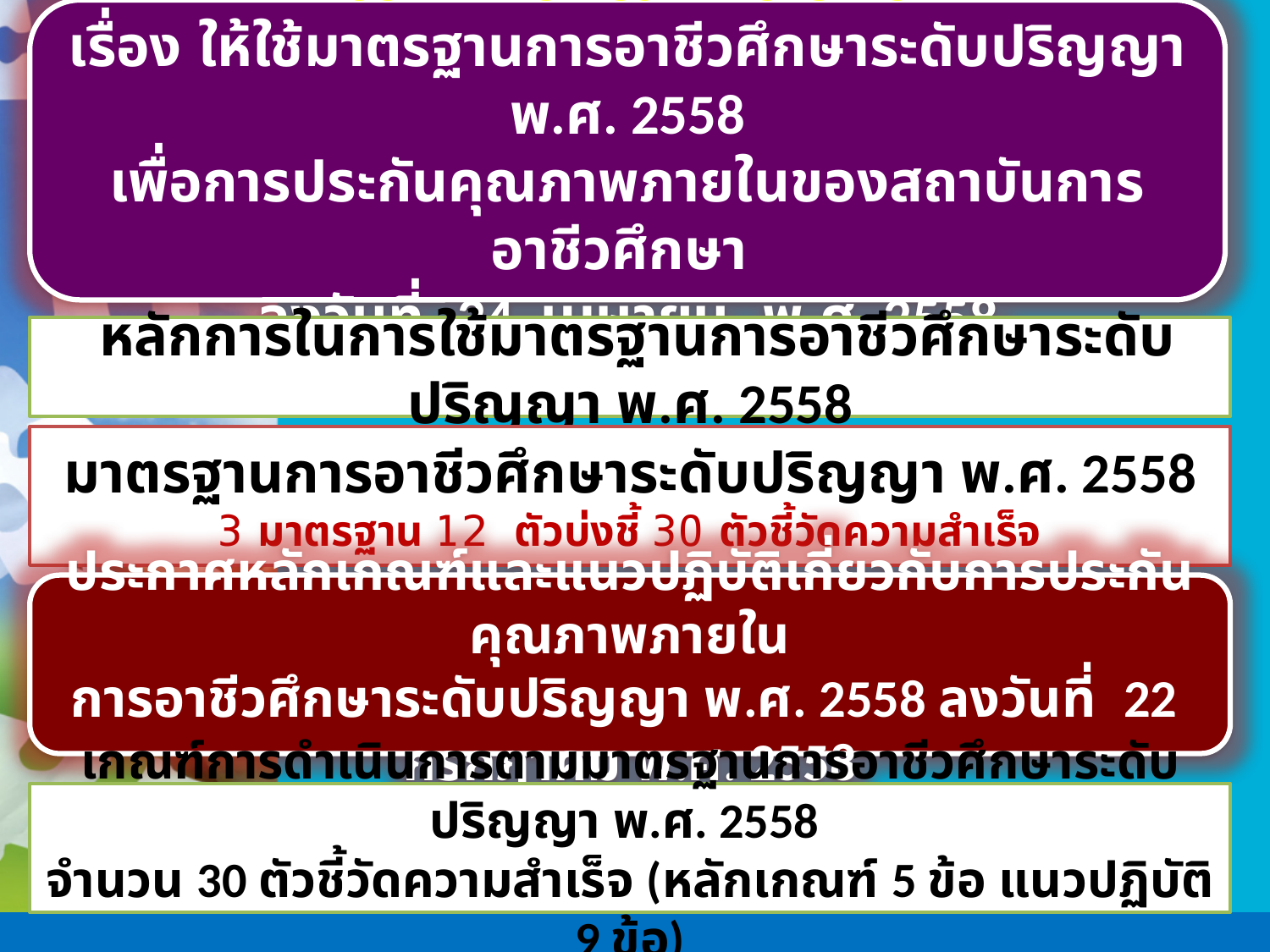

ประกาศกระทรวงศึกษาธิการ
เรื่อง ให้ใช้มาตรฐานการอาชีวศึกษาระดับปริญญา พ.ศ. 2558
เพื่อการประกันคุณภาพภายในของสถาบันการอาชีวศึกษา
ลงวันที่  24  เมษายน  พ.ศ. 2558
 หลักการในการใช้มาตรฐานการอาชีวศึกษาระดับปริญญา พ.ศ. 2558
มาตรฐานการอาชีวศึกษาระดับปริญญา พ.ศ. 2558
3 มาตรฐาน 12  ตัวบ่งชี้ 30 ตัวชี้วัดความสำเร็จ
ประกาศหลักเกณฑ์และแนวปฏิบัติเกี่ยวกับการประกันคุณภาพภายใน
การอาชีวศึกษาระดับปริญญา พ.ศ. 2558 ลงวันที่  22  กรกฎาคม พ.ศ. 2558
เกณฑ์การดำเนินการตามมาตรฐานการอาชีวศึกษาระดับปริญญา พ.ศ. 2558
จำนวน 30 ตัวชี้วัดความสำเร็จ (หลักเกณฑ์ 5 ข้อ แนวปฏิบัติ 9 ข้อ)
การประกันคุณภาพ สถาบันภาคกลาง 2 (27-28 เม.ย. 60)
19